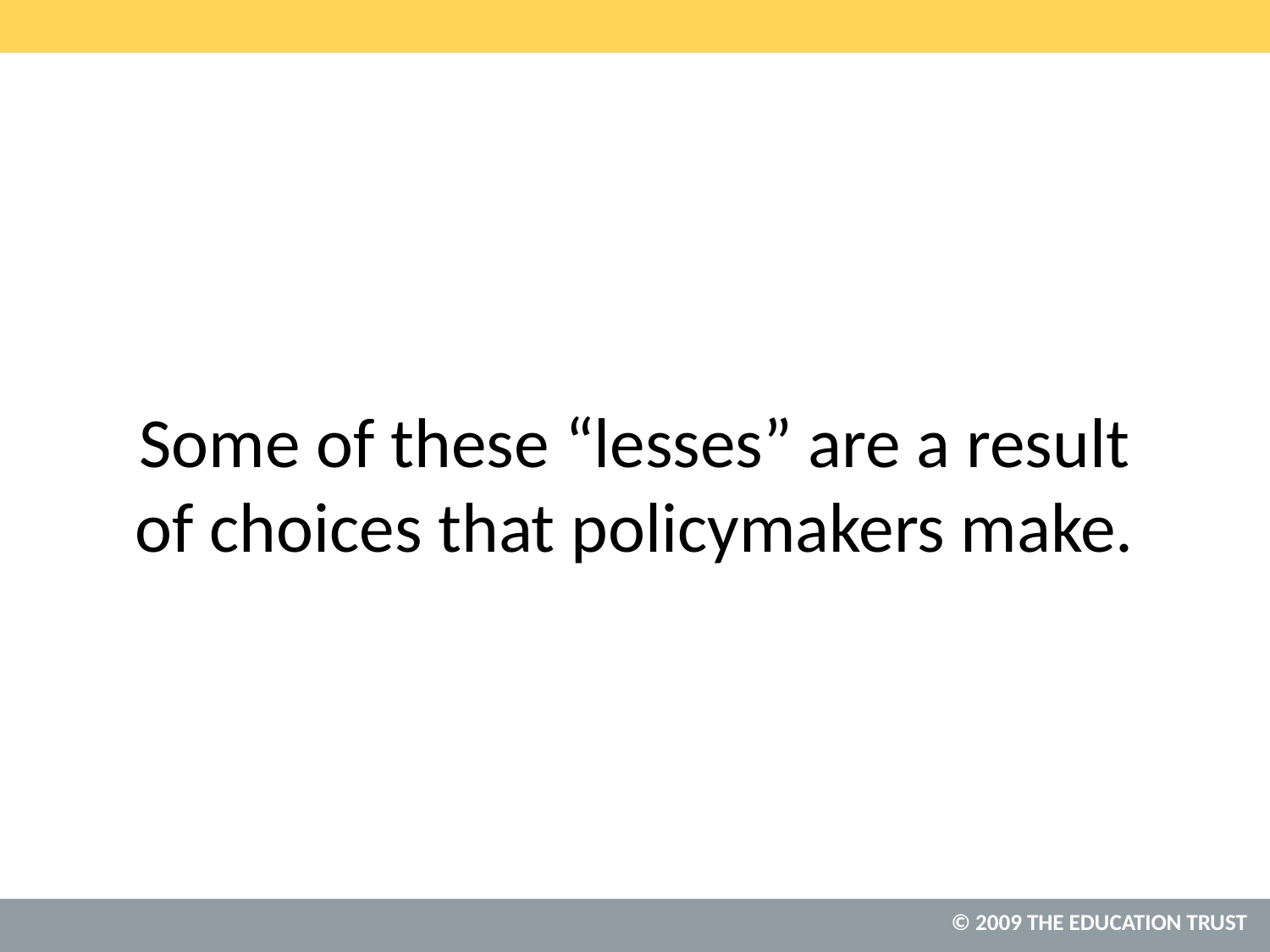

# Some of these “lesses” are a result of choices that policymakers make.